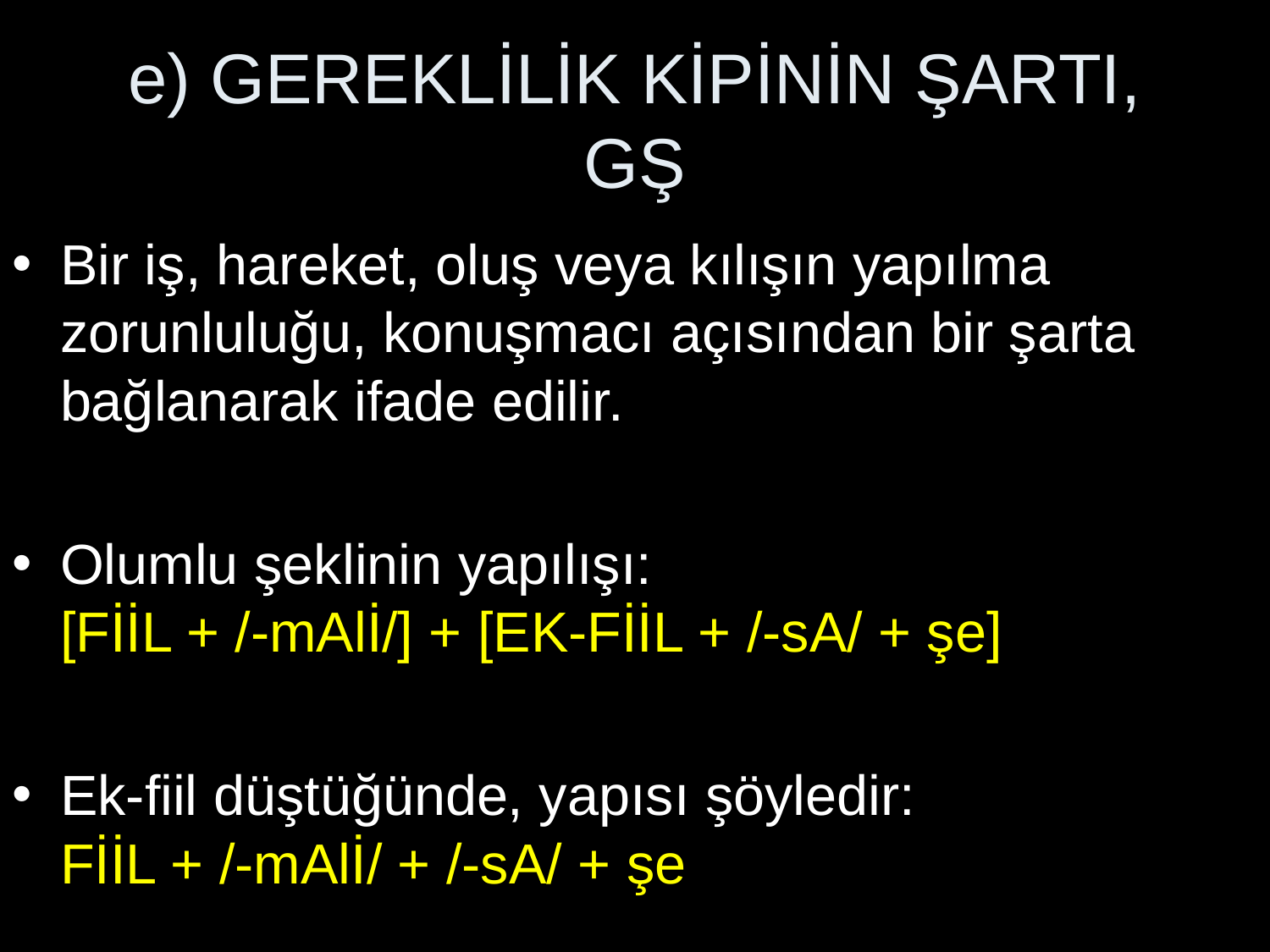

# e) GEREKLİLİK KİPİNİN ŞARTI, GŞ
Bir iş, hareket, oluş veya kılışın yapılma zorunluluğu, konuşmacı açısından bir şarta bağlanarak ifade edilir.

Olumlu şeklinin yapılışı:
[FİİL + /-mAlİ/] + [EK-FİİL + /-sA/ + şe]

Ek-fiil düştüğünde, yapısı şöyledir:
FİİL + /-mAlİ/ + /-sA/ + şe